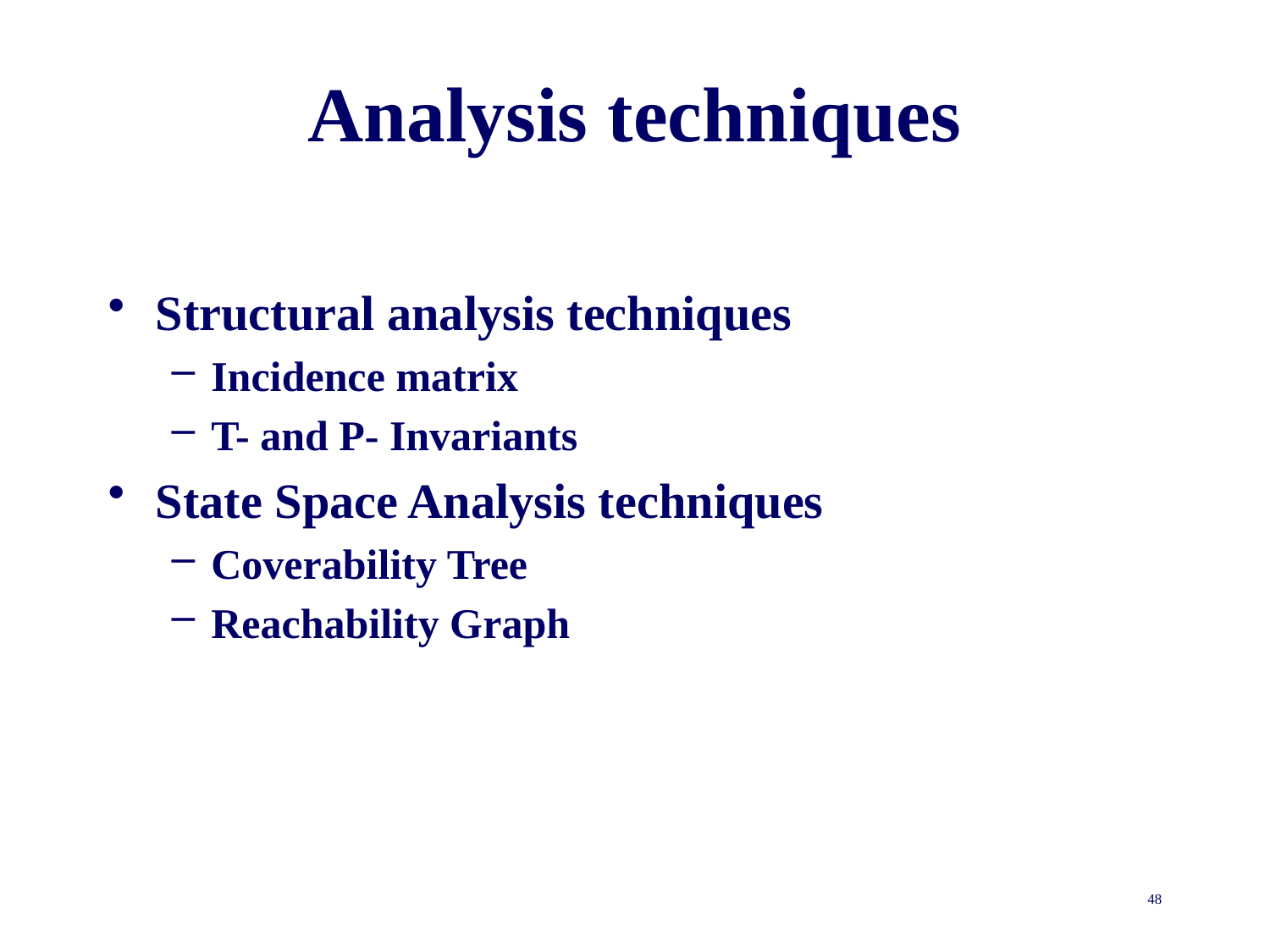

# Analysis techniques
Structural analysis techniques
Incidence matrix
T- and P- Invariants
State Space Analysis techniques
Coverability Tree
Reachability Graph
48